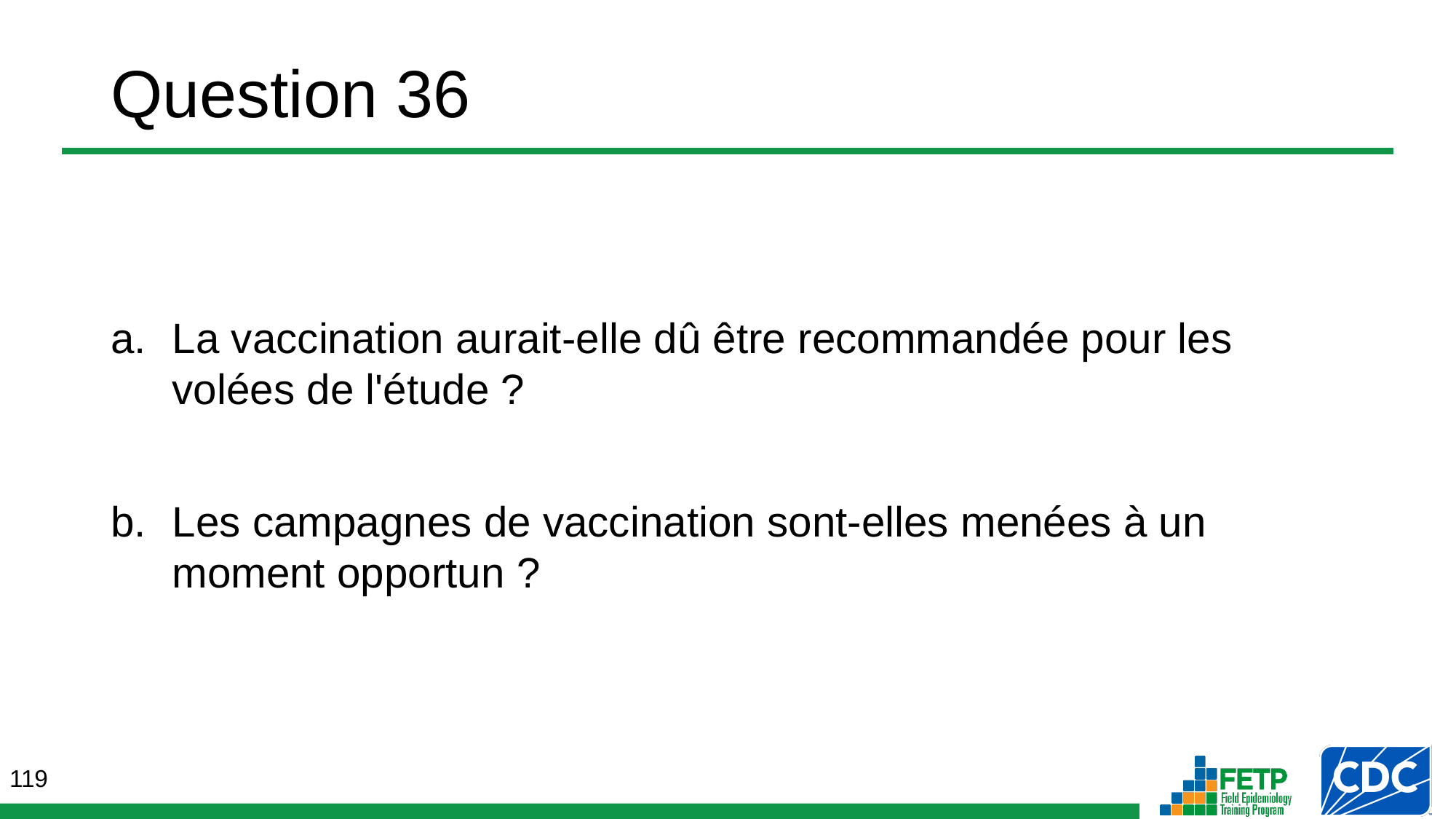

# Question 36
La vaccination aurait-elle dû être recommandée pour les volées de l'étude ?

Les campagnes de vaccination sont-elles menées à un moment opportun ?